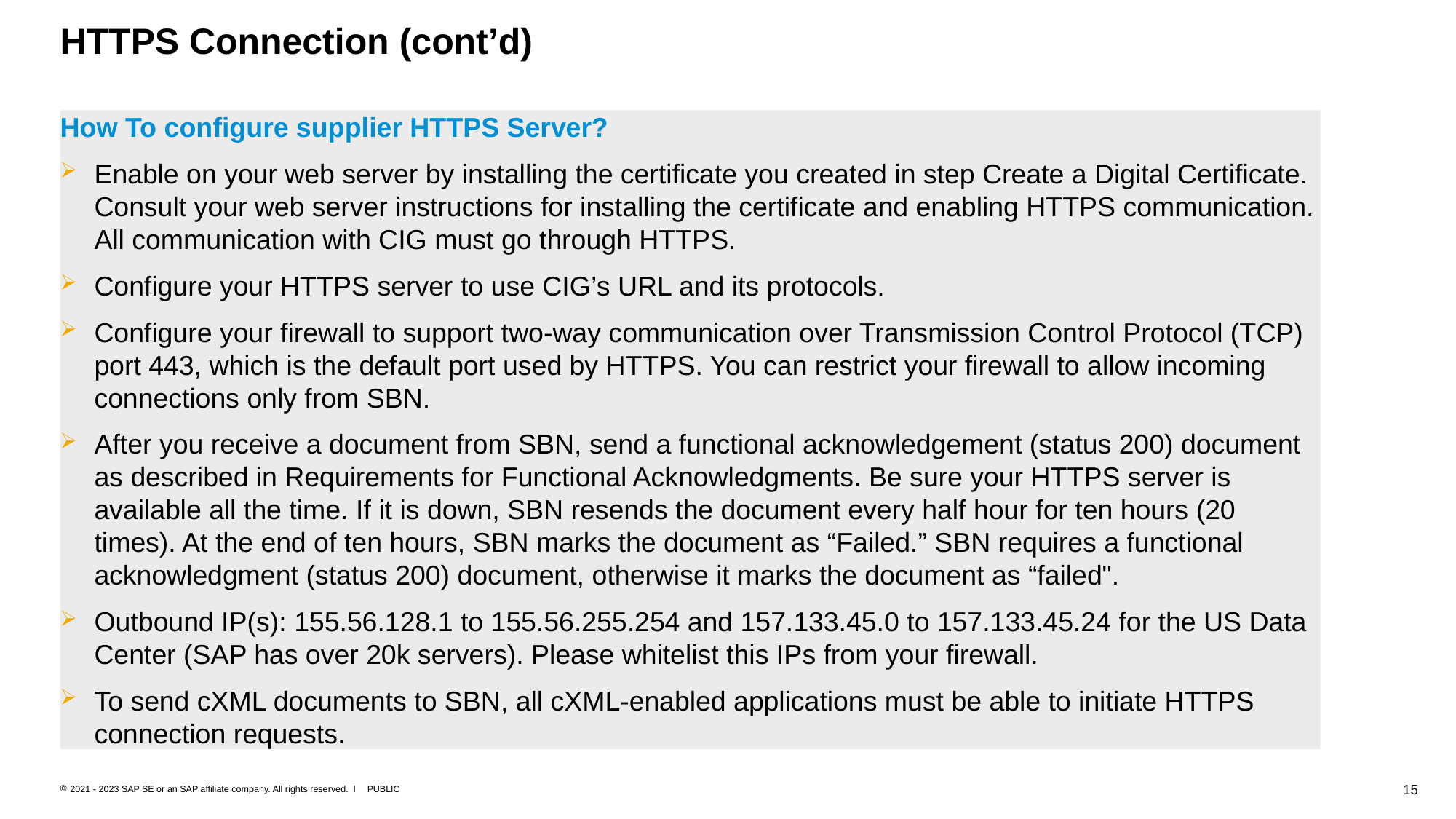

# HTTPS Connection (cont’d)
How To configure supplier HTTPS Server?
Enable on your web server by installing the certificate you created in step Create a Digital Certificate. Consult your web server instructions for installing the certificate and enabling HTTPS communication. All communication with CIG must go through HTTPS.
Configure your HTTPS server to use CIG’s URL and its protocols.
Configure your firewall to support two-way communication over Transmission Control Protocol (TCP) port 443, which is the default port used by HTTPS. You can restrict your firewall to allow incoming connections only from SBN.
After you receive a document from SBN, send a functional acknowledgement (status 200) document as described in Requirements for Functional Acknowledgments. Be sure your HTTPS server is available all the time. If it is down, SBN resends the document every half hour for ten hours (20 times). At the end of ten hours, SBN marks the document as “Failed.” SBN requires a functional acknowledgment (status 200) document, otherwise it marks the document as “failed".
Outbound IP(s): 155.56.128.1 to 155.56.255.254 and 157.133.45.0 to 157.133.45.24 for the US Data Center (SAP has over 20k servers). Please whitelist this IPs from your firewall.
To send cXML documents to SBN, all cXML-enabled applications must be able to initiate HTTPS connection requests.